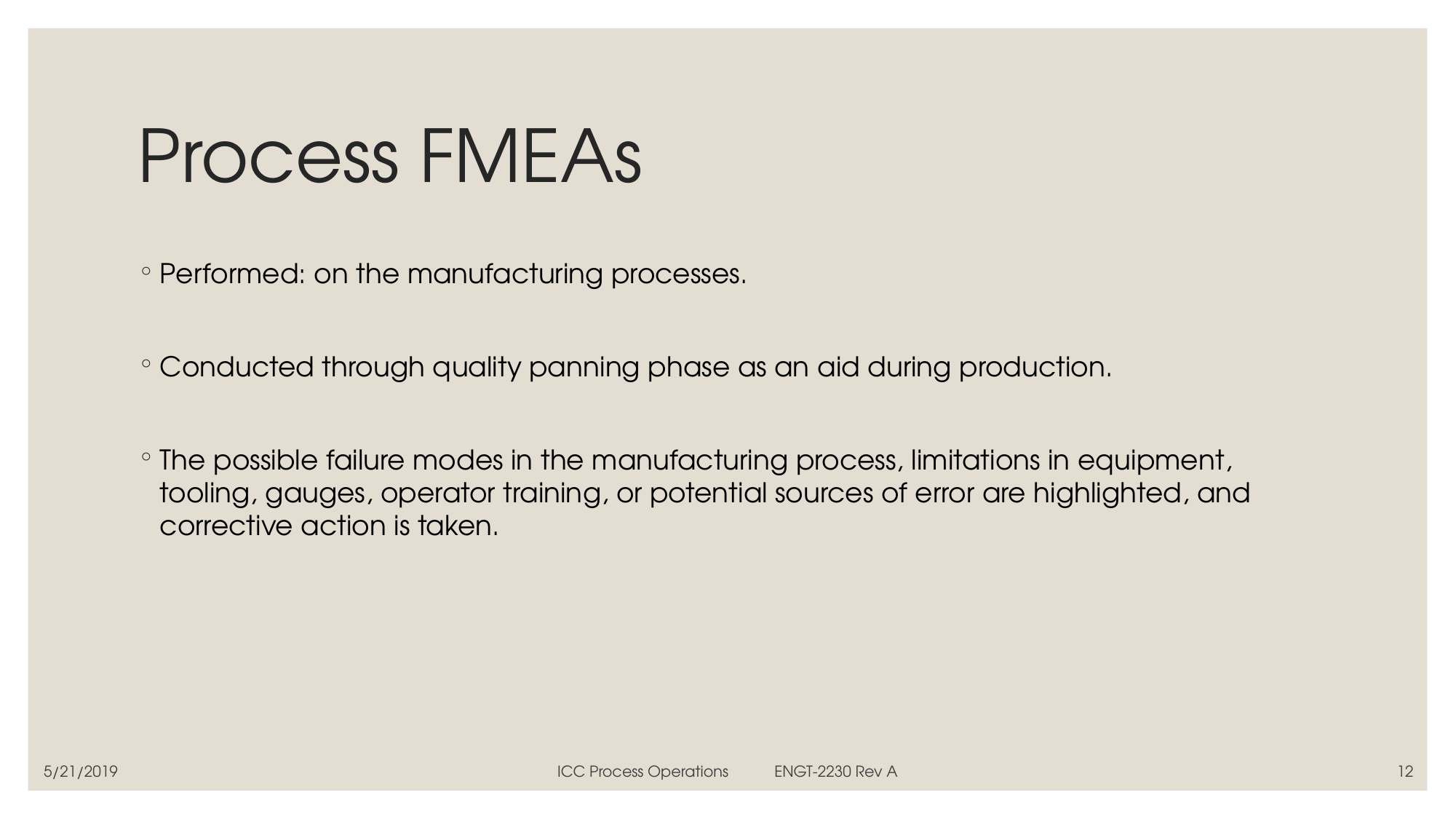

# Process FMEAs
Performed: on the manufacturing processes.

Conducted through quality panning phase as an aid during production.

The possible failure modes in the manufacturing process, limitations in equipment, tooling, gauges, operator training, or potential sources of error are highlighted, and corrective action is taken.
5/21/2019
ICC Process Operations           ENGT-2230 Rev A
12